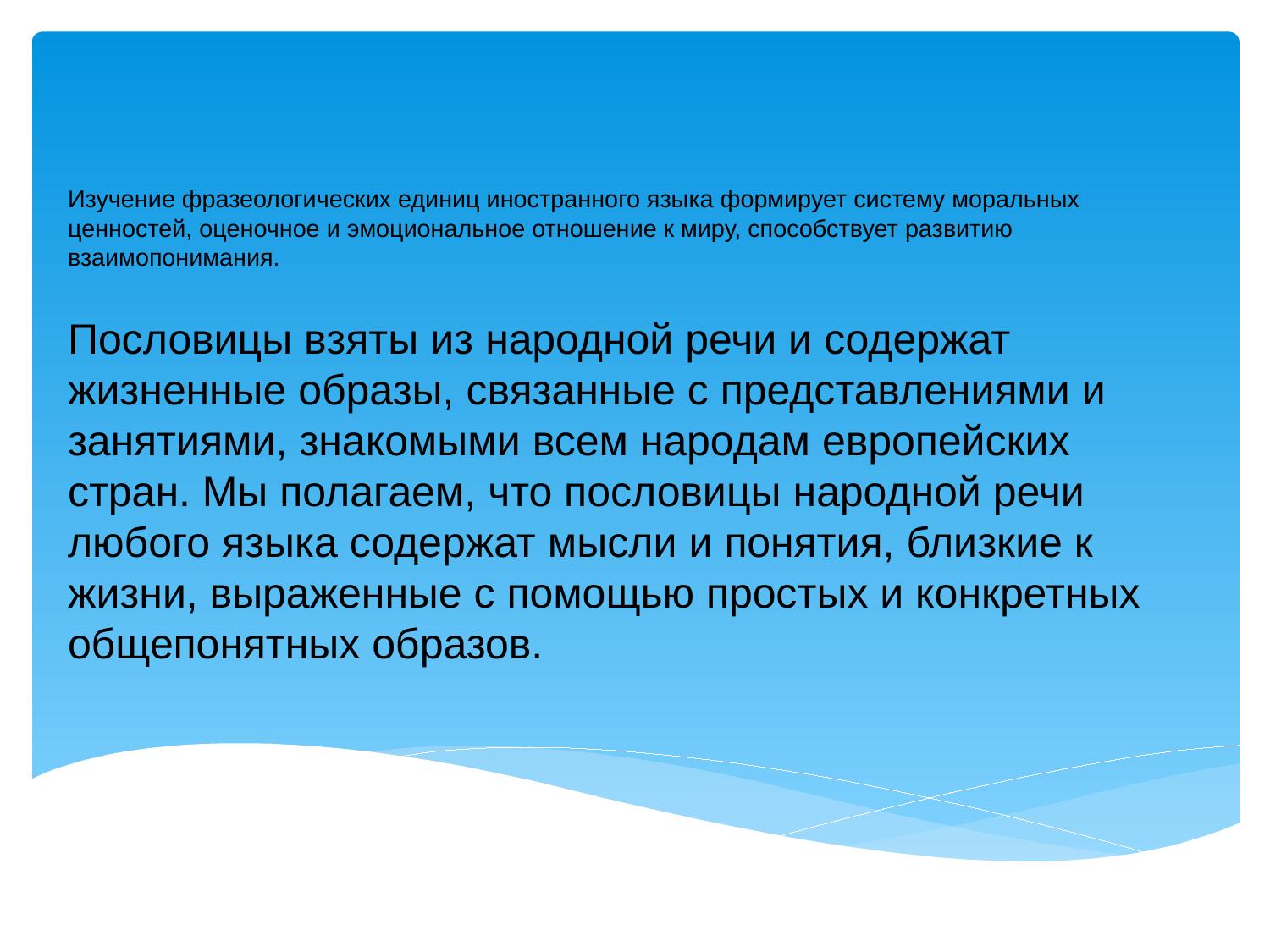

# Изучение фразеологических единиц иностранного языка формирует систему моральных ценностей, оценочное и эмоциональное отношение к миру, способствует развитию взаимопонимания.

Пословицы взяты из народной речи и содержат жизненные образы, связанные с представлениями и занятиями, знакомыми всем народам европейских стран. Мы полагаем, что пословицы народной речи любого языка содержат мысли и понятия, близкие к жизни, выраженные с помощью простых и конкретных общепонятных образов.